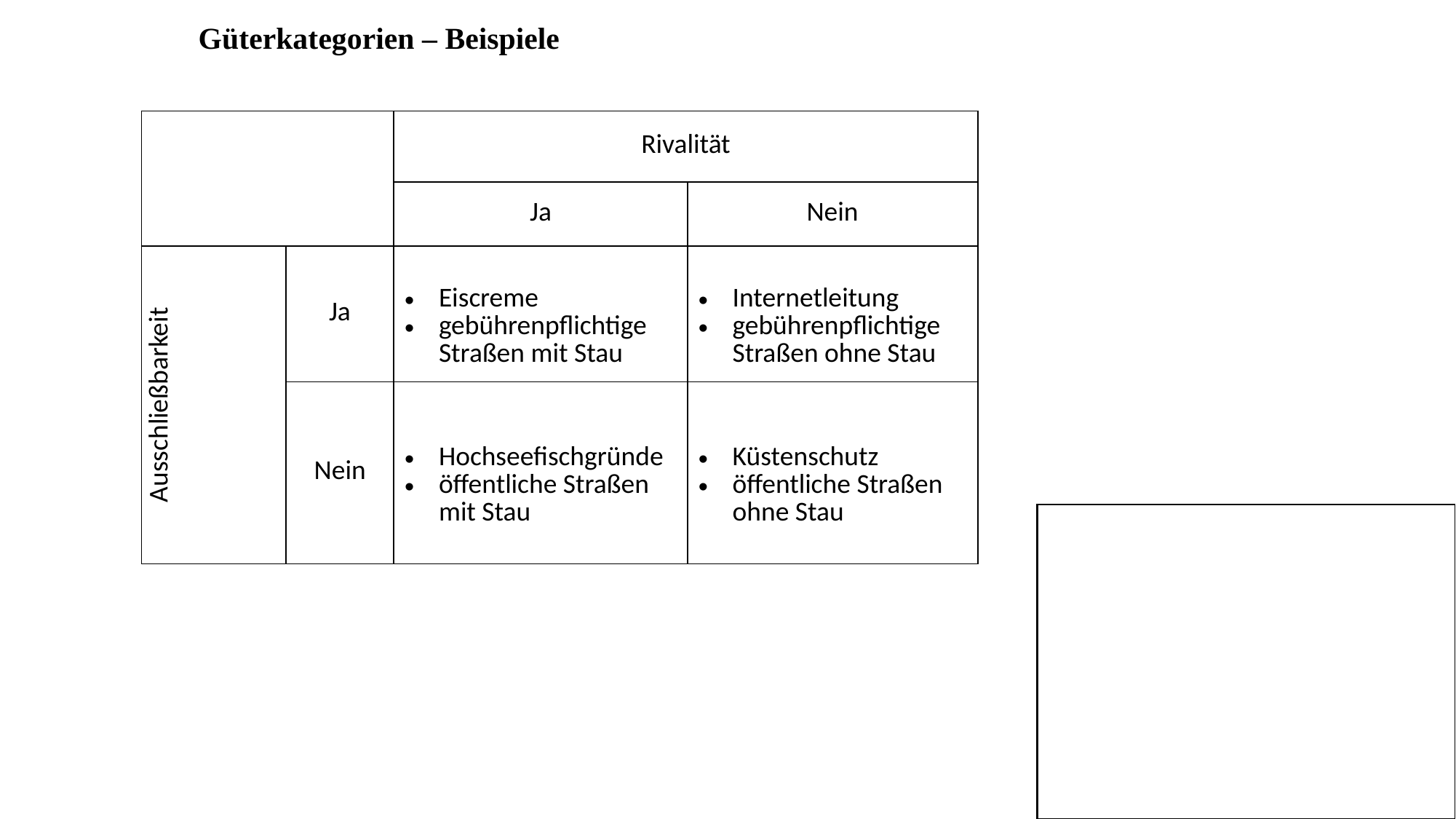

Güterkategorien – Beispiele
|  |  | Rivalität |  |
| --- | --- | --- | --- |
|  |  | Ja | Nein |
| Ausschließbarkeit | Ja | Eiscreme gebührenpflichtige Straßen mit Stau | Internetleitung gebührenpflichtige Straßen ohne Stau |
|  | Nein | Hochseefischgründe öffentliche Straßen mit Stau | Küstenschutz öffentliche Straßen ohne Stau |